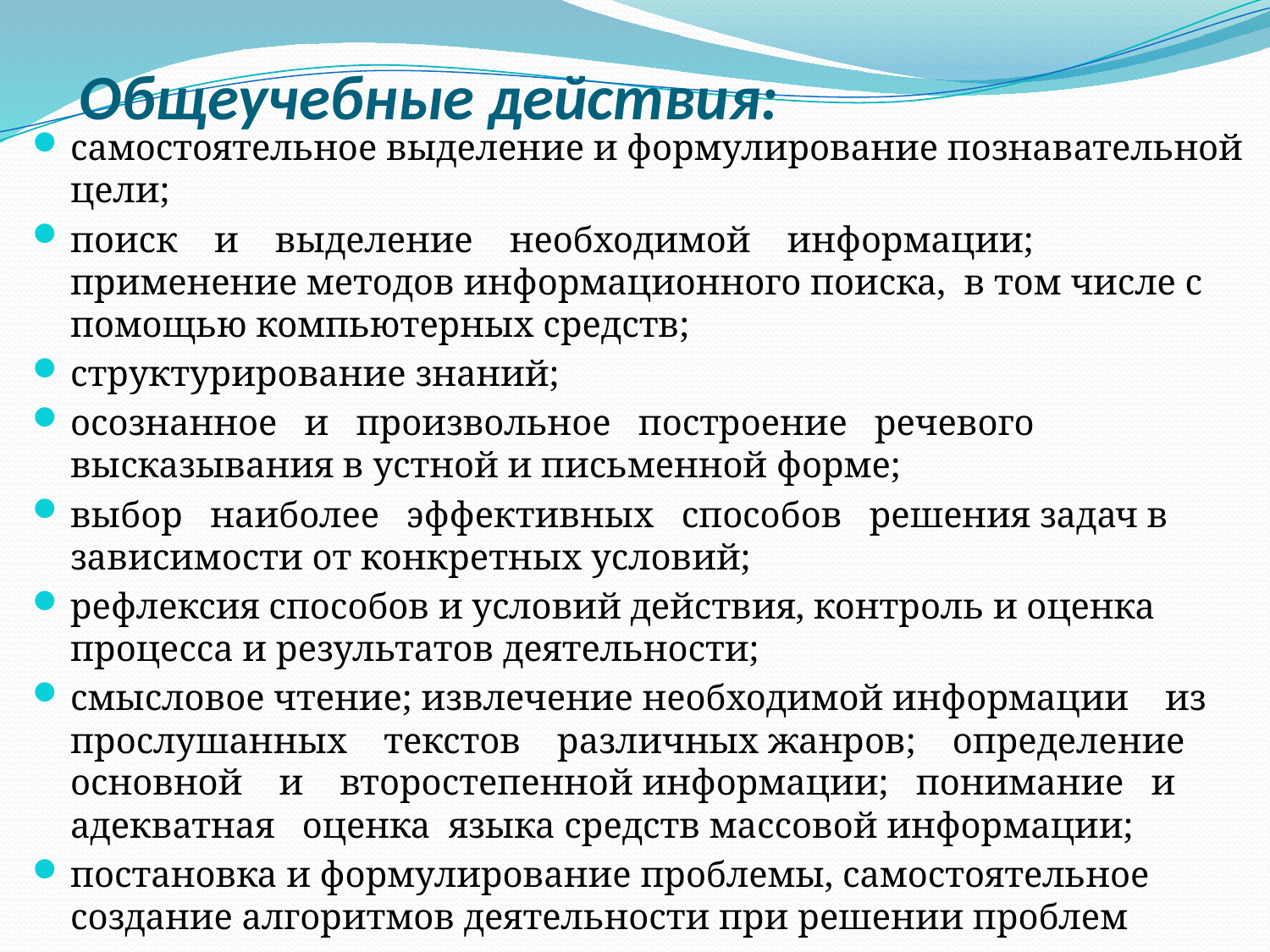

# Общеучебные действия:
самостоятельное выделение и формулирование познавательной цели;
поиск    и    выделение    необходимой    информации; применение методов информационного поиска,  в том числе с помощью компьютерных средств;
структурирование знаний;
осознанное   и   произвольное   построение   речевого высказывания в устной и письменной форме;
выбор   наиболее   эффективных   способов   решения задач в зависимости от конкретных условий;
рефлексия способов и условий действия, контроль и оценка процесса и результатов деятельности;
смысловое чтение; извлечение необходимой информации    из    прослушанных    текстов    различных жанров;    определение    основной    и    второстепенной информации;   понимание   и   адекватная   оценка  языка средств массовой информации;
постановка и формулирование проблемы, самостоятельное создание алгоритмов деятельности при решении проблем творческого и поискового характера.